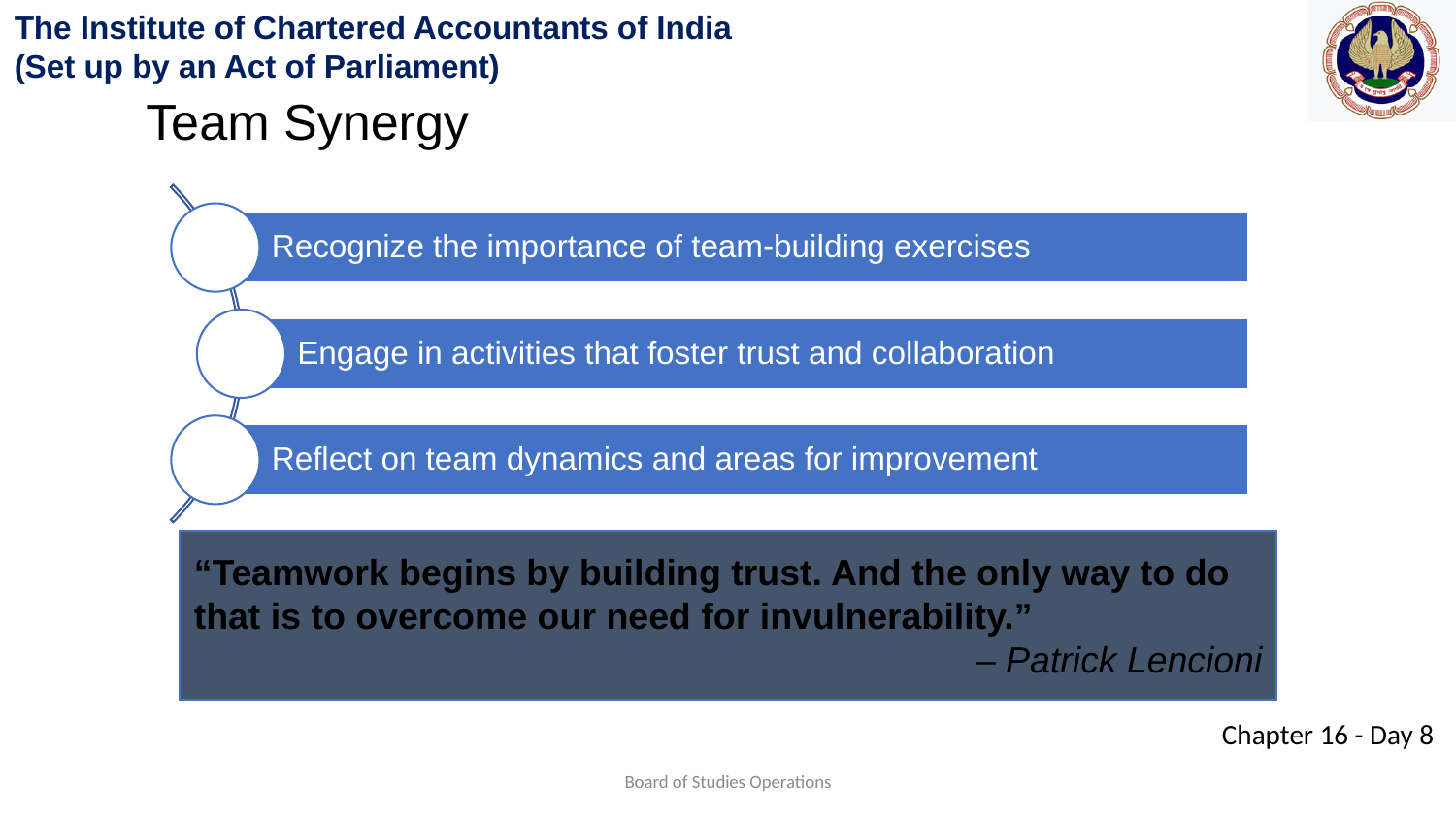

Team Synergy
Recognize the importance of team-building exercises
Engage in activities that foster trust and collaboration
Reflect on team dynamics and areas for improvement
“Teamwork begins by building trust. And the only way to do that is to overcome our need for invulnerability.”
– Patrick Lencioni
Board of Studies Operations